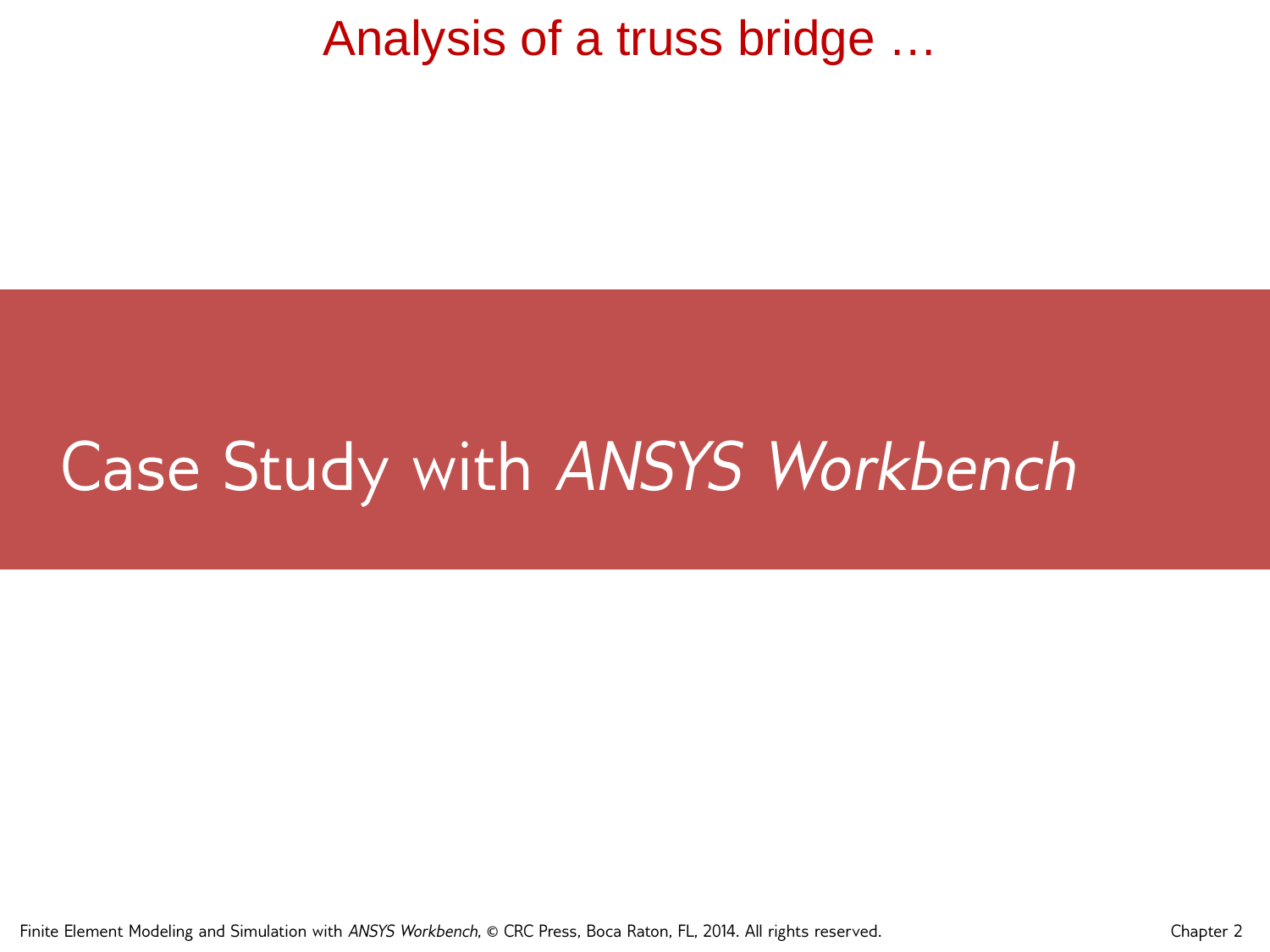

Analysis of a truss bridge …
Case Study with ANSYS Workbench